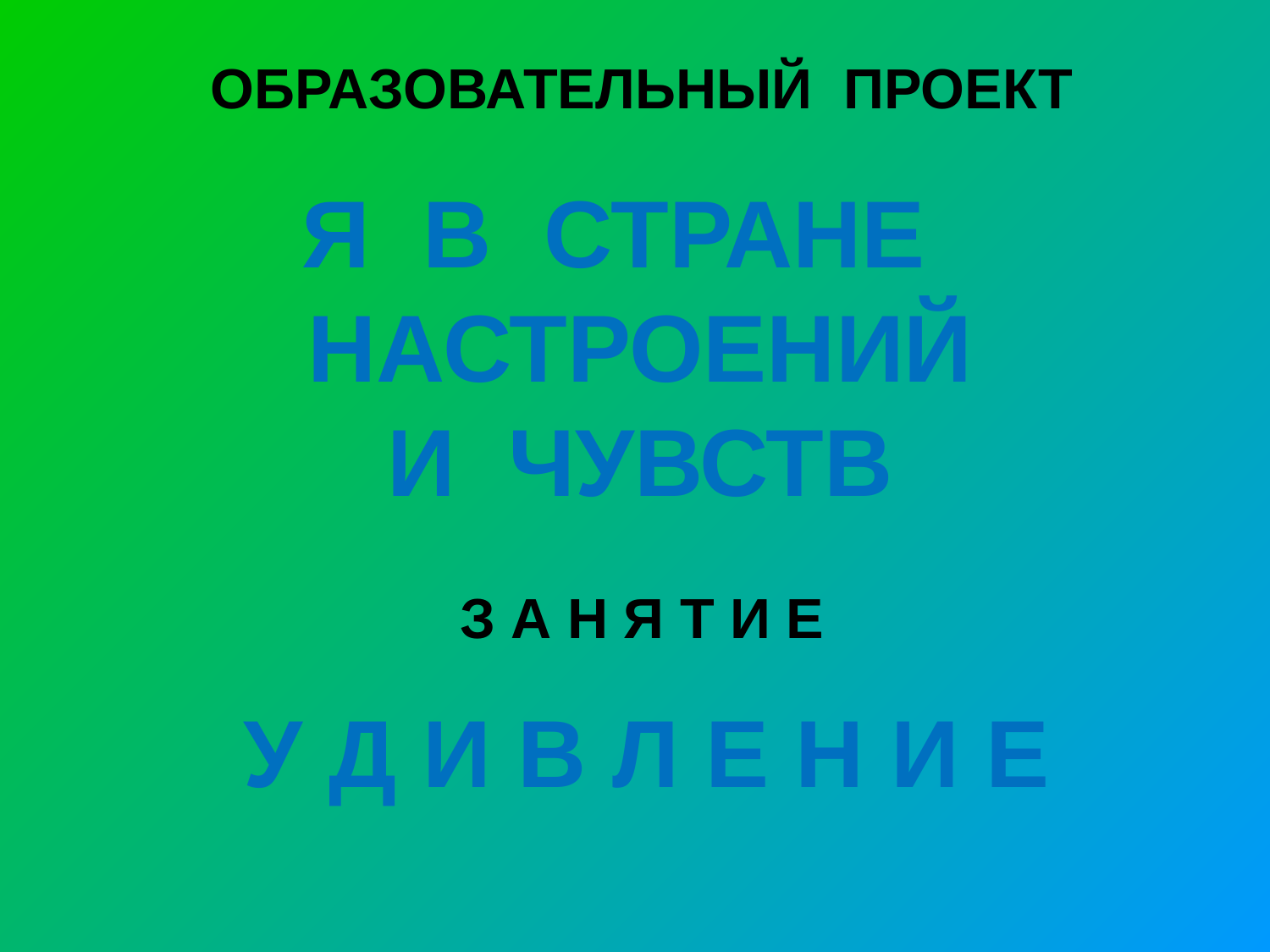

ОБРАЗОВАТЕЛЬНЫЙ  ПРОЕКТ
Я  В  СТРАНЕ
НАСТРОЕНИЙ
И  ЧУВСТВ
З А Н Я Т И Е
У Д И В Л Е Н И Е